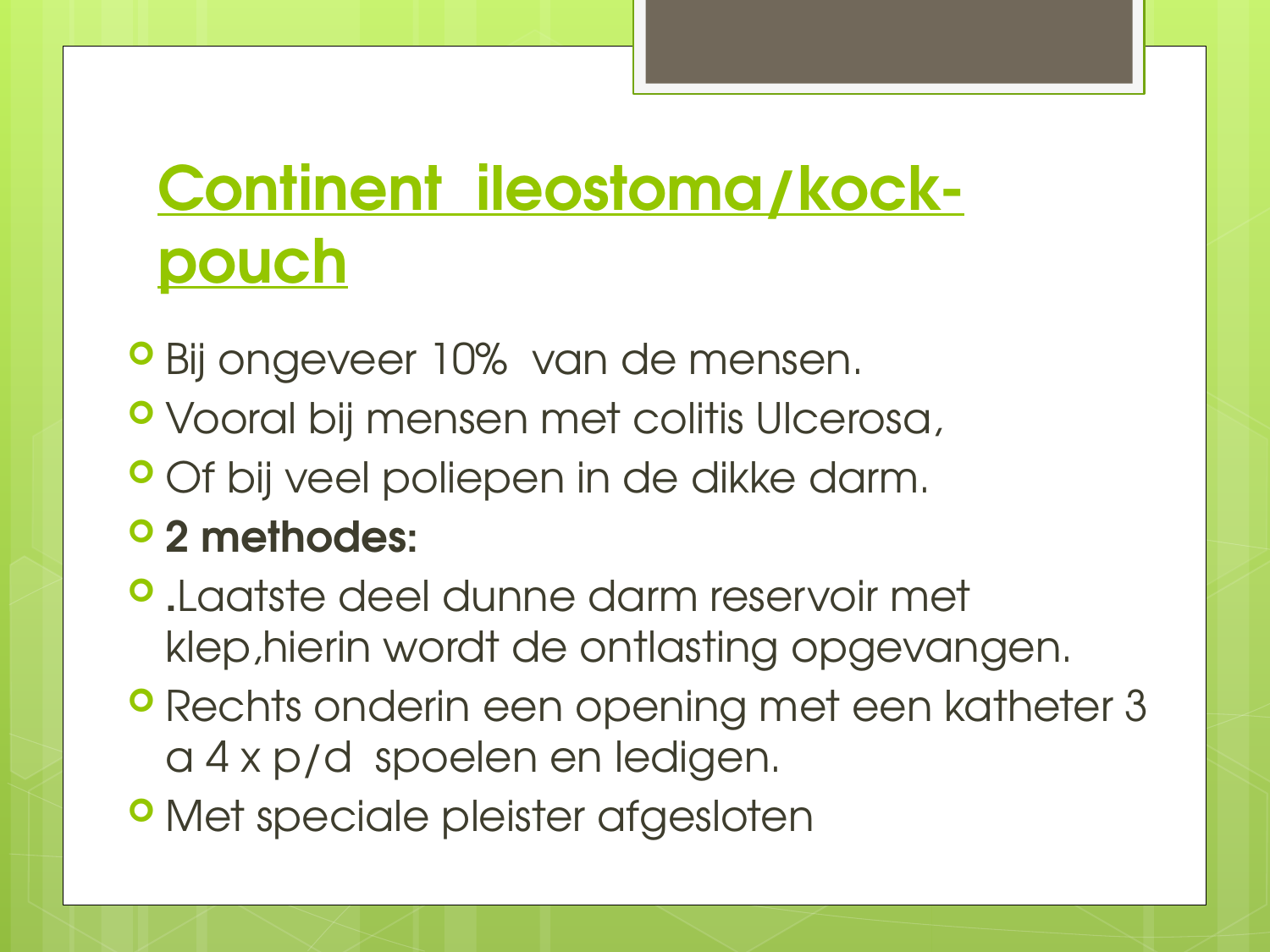

# Continent  ileostoma/kock-pouch
Bij ongeveer 10%  van de mensen.
Vooral bij mensen met colitis Ulcerosa,
Of bij veel poliepen in de dikke darm.
2 methodes:
.Laatste deel dunne darm reservoir met klep,hierin wordt de ontlasting opgevangen.
Rechts onderin een opening met een katheter 3 a 4 x p/d  spoelen en ledigen.
Met speciale pleister afgesloten